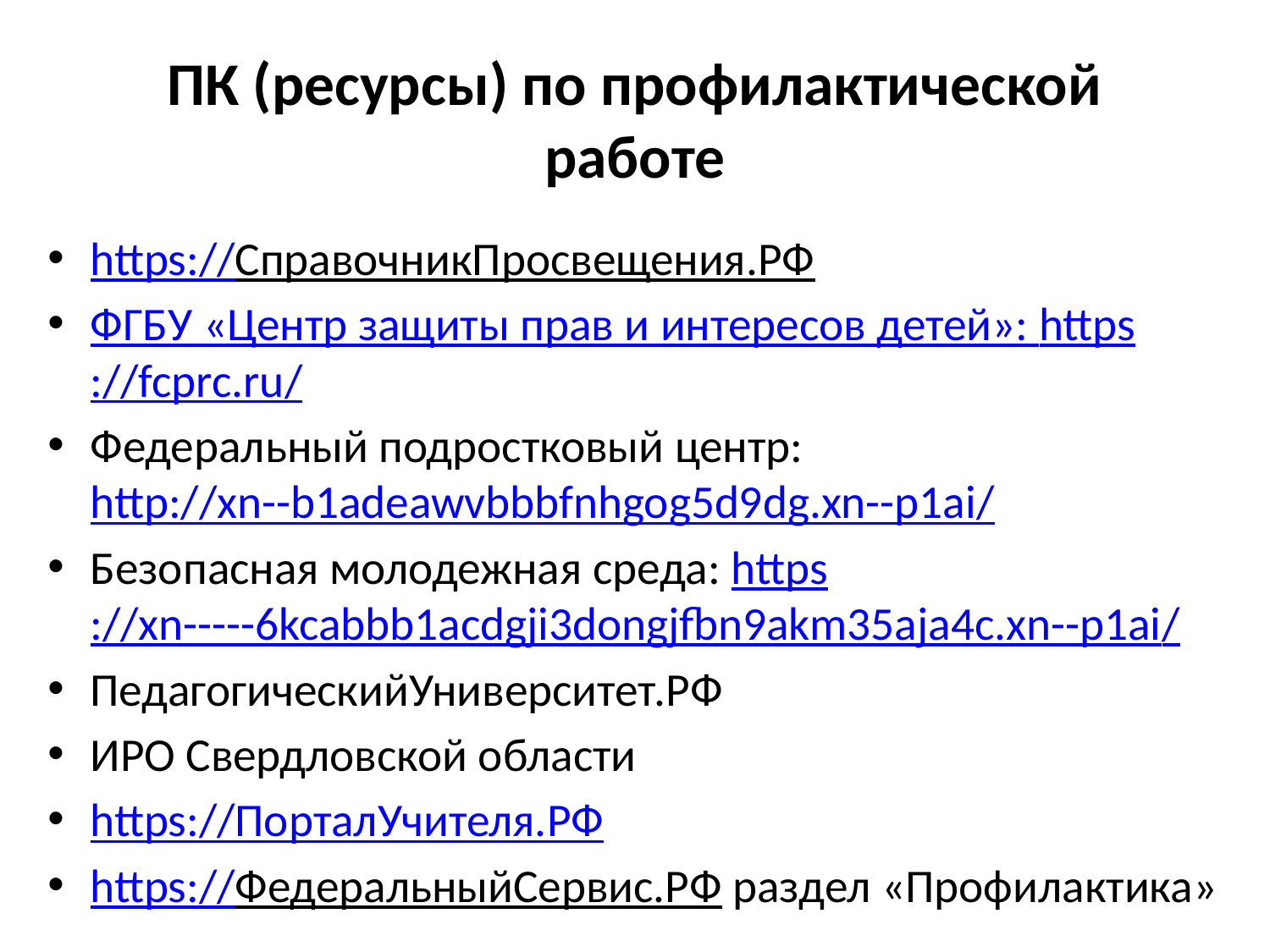

# ПК (ресурсы) по профилактической работе
https://СправочникПросвещения.РФ
ФГБУ «Центр защиты прав и интересов детей»: https://fcprc.ru/
Федеральный подростковый центр: http://xn--b1adeawvbbbfnhgog5d9dg.xn--p1ai/
Безопасная молодежная среда: https://xn-----6kcabbb1acdgji3dongjfbn9akm35aja4c.xn--p1ai/
ПедагогическийУниверситет.РФ
ИРО Свердловской области
https://ПорталУчителя.РФ
https://ФедеральныйСервис.РФ раздел «Профилактика»